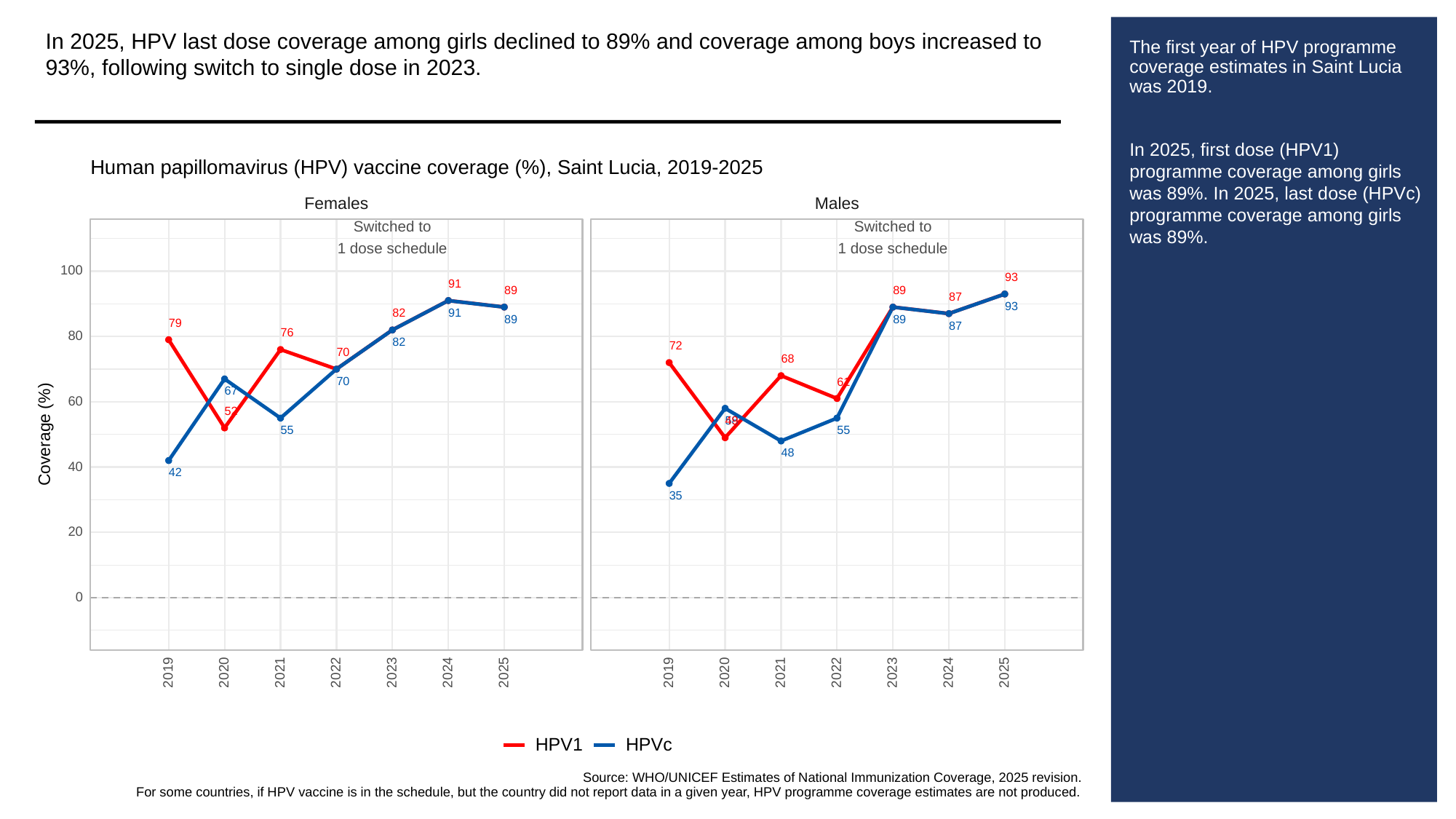

In 2025, HPV last dose coverage among girls declined to 89% and coverage among boys increased to 93%, following switch to single dose in 2023.
# The first year of HPV programme coverage estimates in Saint Lucia was 2019.

In 2025, first dose (HPV1) programme coverage among girls was 89%. In 2025, last dose (HPVc) programme coverage among girls was 89%.

Human papillomavirus (HPV) vaccine coverage (%), Saint Lucia, 2019-2025
Females
Males

Switched to
Switched to

1 dose schedule
1 dose schedule
100

93
91
89
89

87

93

91
82

89
89
79
87

76
80

82
72

70
68

70
61
67

60

52

58
49

55
55
Coverage (%)

48

40

42

35

20

0

2023
2023
2019
2020
2021
2022
2024
2025
2019
2020
2021
2022
2024
2025
HPVc
HPV1

Source: WHO/UNICEF Estimates of National Immunization Coverage, 2025 revision.
For some countries, if HPV vaccine is in the schedule, but the country did not report data in a given year, HPV programme coverage estimates are not produced.